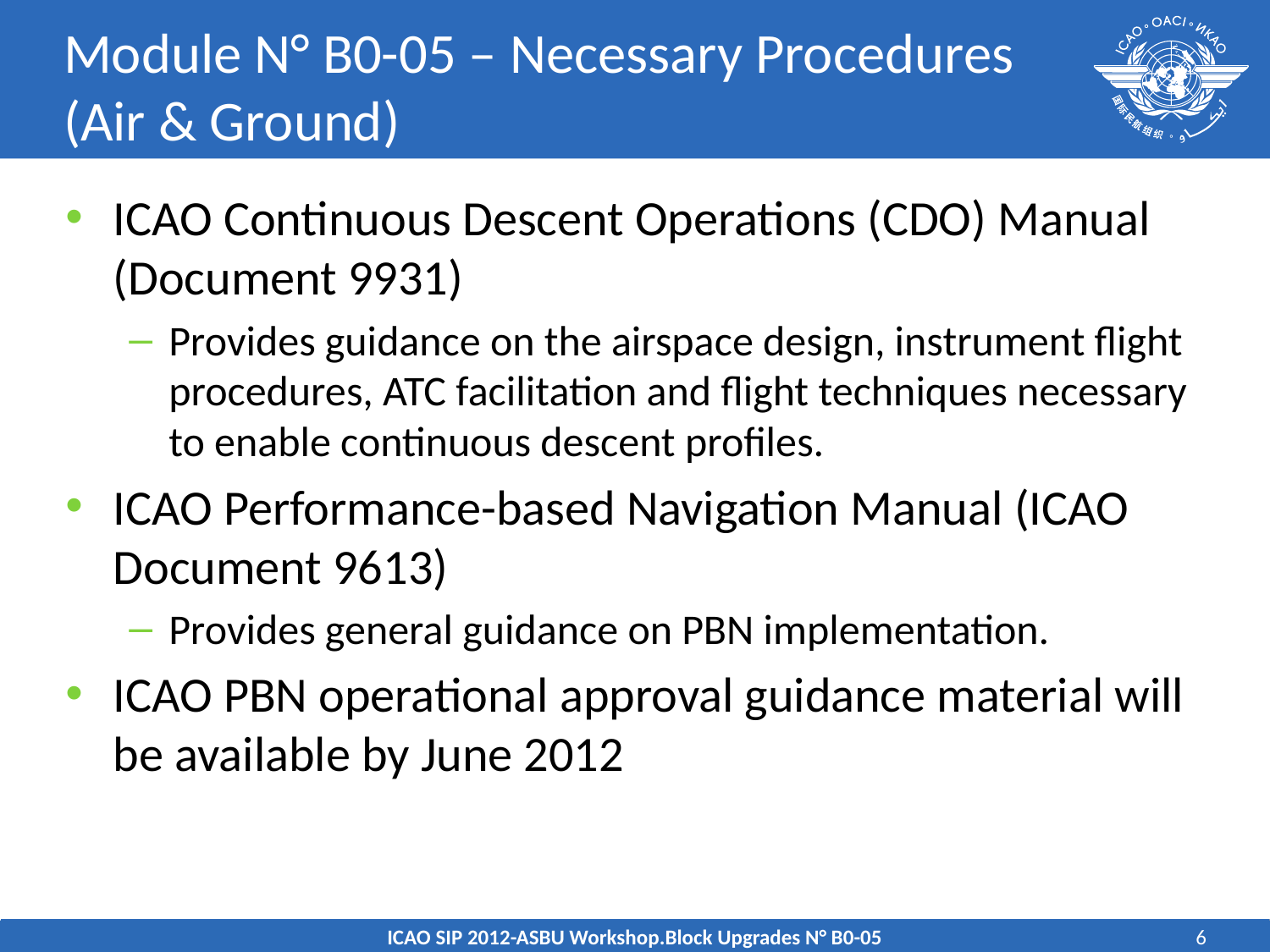

# Module N° B0-05 – Necessary Procedures (Air & Ground)
ICAO Continuous Descent Operations (CDO) Manual (Document 9931)
Provides guidance on the airspace design, instrument flight procedures, ATC facilitation and flight techniques necessary to enable continuous descent profiles.
ICAO Performance-based Navigation Manual (ICAO Document 9613)
Provides general guidance on PBN implementation.
ICAO PBN operational approval guidance material will be available by June 2012

ICAO SIP 2012-ASBU Workshop.Block Upgrades N° B0-05
6